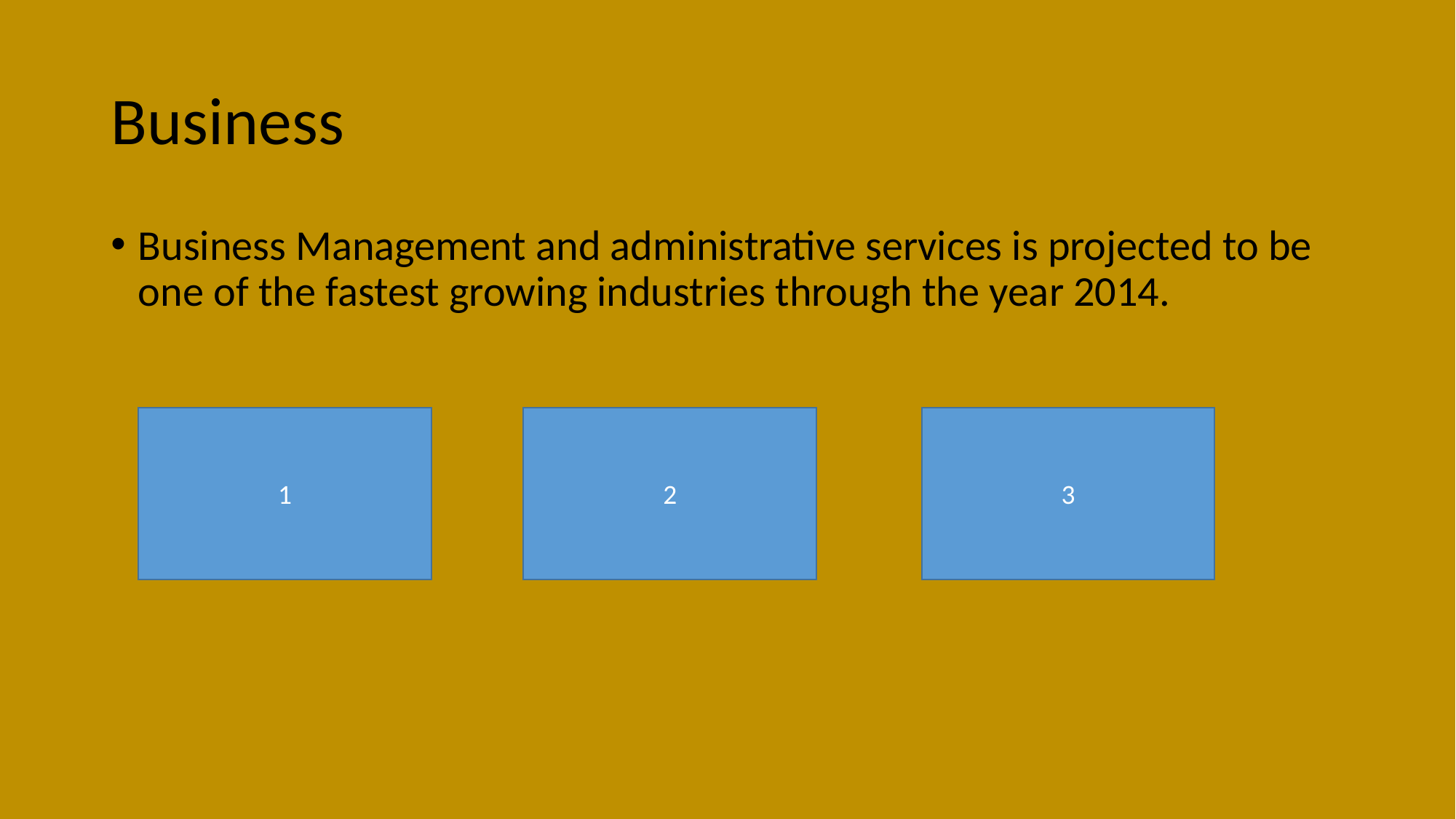

# Business
Business Management and administrative services is projected to be one of the fastest growing industries through the year 2014.
2
3
1